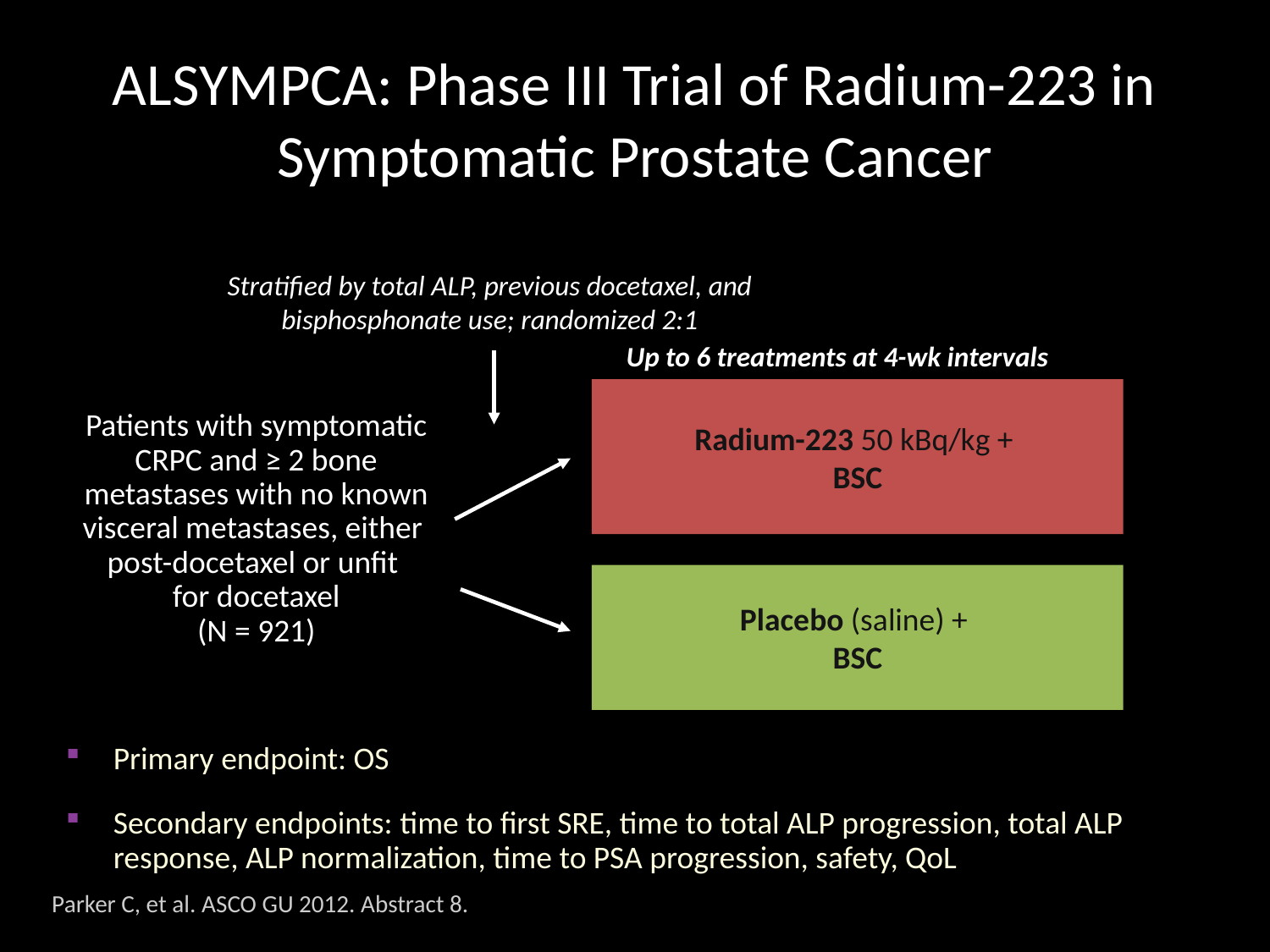

# ALSYMPCA: Phase III Trial of Radium-223 in Symptomatic Prostate Cancer
Stratified by total ALP, previous docetaxel, and bisphosphonate use; randomized 2:1
Up to 6 treatments at 4-wk intervals
Radium-223 50 kBq/kg +
BSC
Patients with symptomatic CRPC and ≥ 2 bone metastases with no known visceral metastases, either
post-docetaxel or unfit
for docetaxel
(N = 921)
Placebo (saline) +
BSC
Primary endpoint: OS
Secondary endpoints: time to first SRE, time to total ALP progression, total ALP response, ALP normalization, time to PSA progression, safety, QoL
Parker C, et al. ASCO GU 2012. Abstract 8.